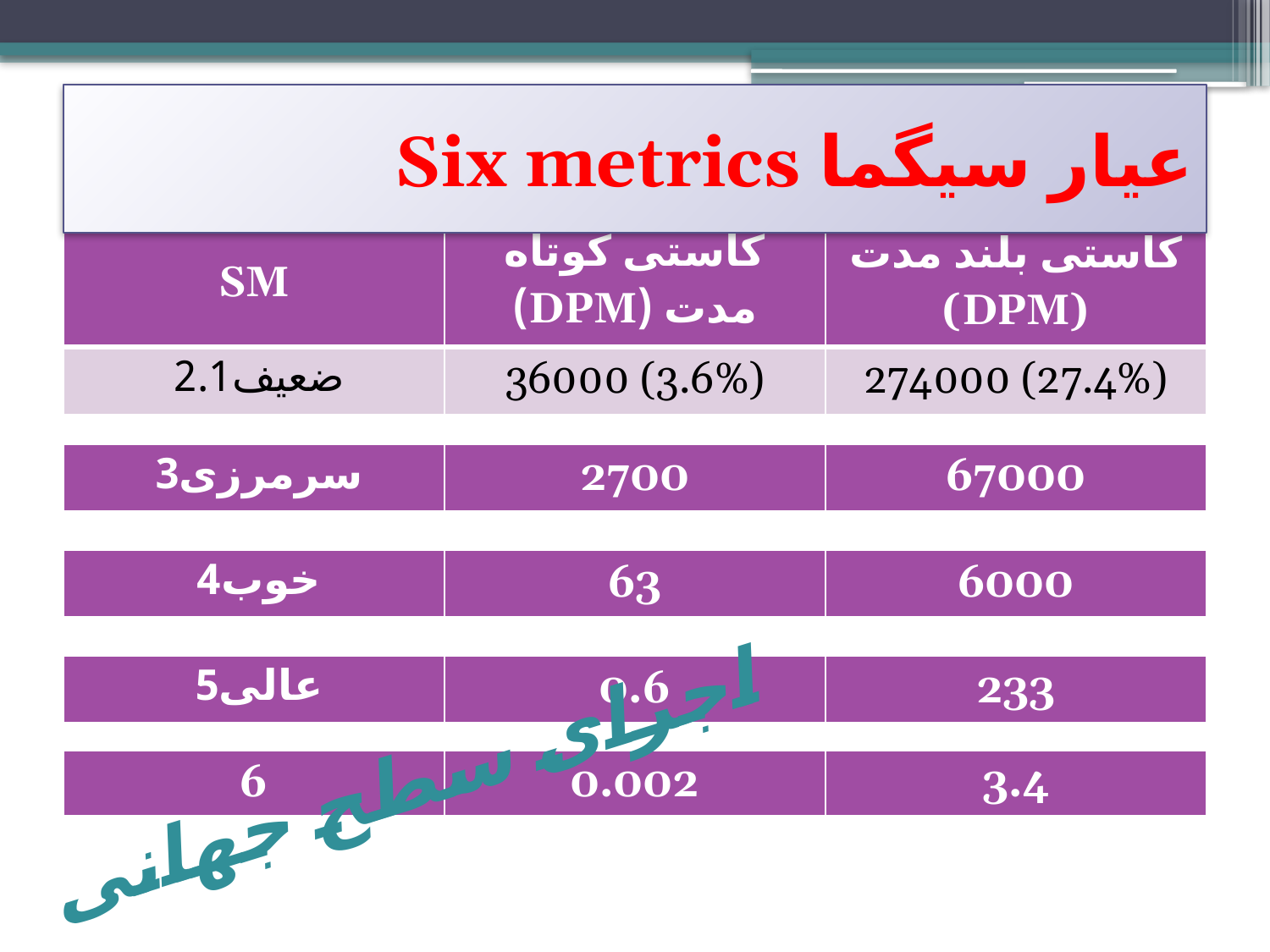

# عیار سیگما Six metrics
| SM | کاستی کوتاه مدت (DPM) | کاستی بلند مدت (DPM) |
| --- | --- | --- |
| ضعیف2.1 | 36000 (3.6%) | 274000 (27.4%) |
| سرمرزی3 | 2700 | 67000 |
| --- | --- | --- |
| خوب4 | 63 | 6000 |
| --- | --- | --- |
| عالی5 | 0.6 | 233 |
| --- | --- | --- |
اجرای سطح جهانی
| 6 | 0.002 | 3.4 |
| --- | --- | --- |